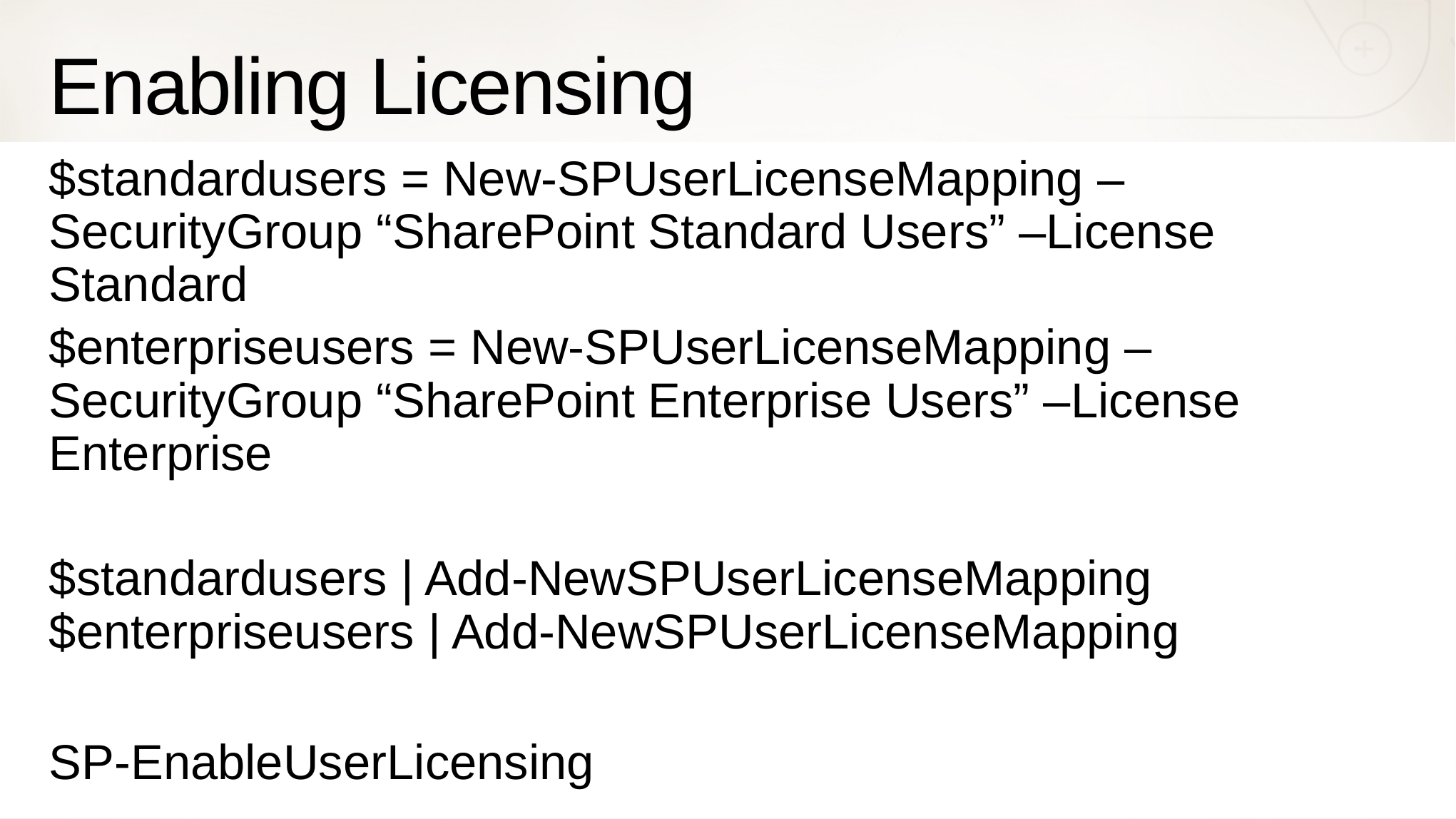

# Enabling Licensing
$standardusers = New-SPUserLicenseMapping –SecurityGroup “SharePoint Standard Users” –License Standard
$enterpriseusers = New-SPUserLicenseMapping – SecurityGroup “SharePoint Enterprise Users” –License Enterprise

$standardusers | Add-NewSPUserLicenseMapping
$enterpriseusers | Add-NewSPUserLicenseMapping

SP-EnableUserLicensing